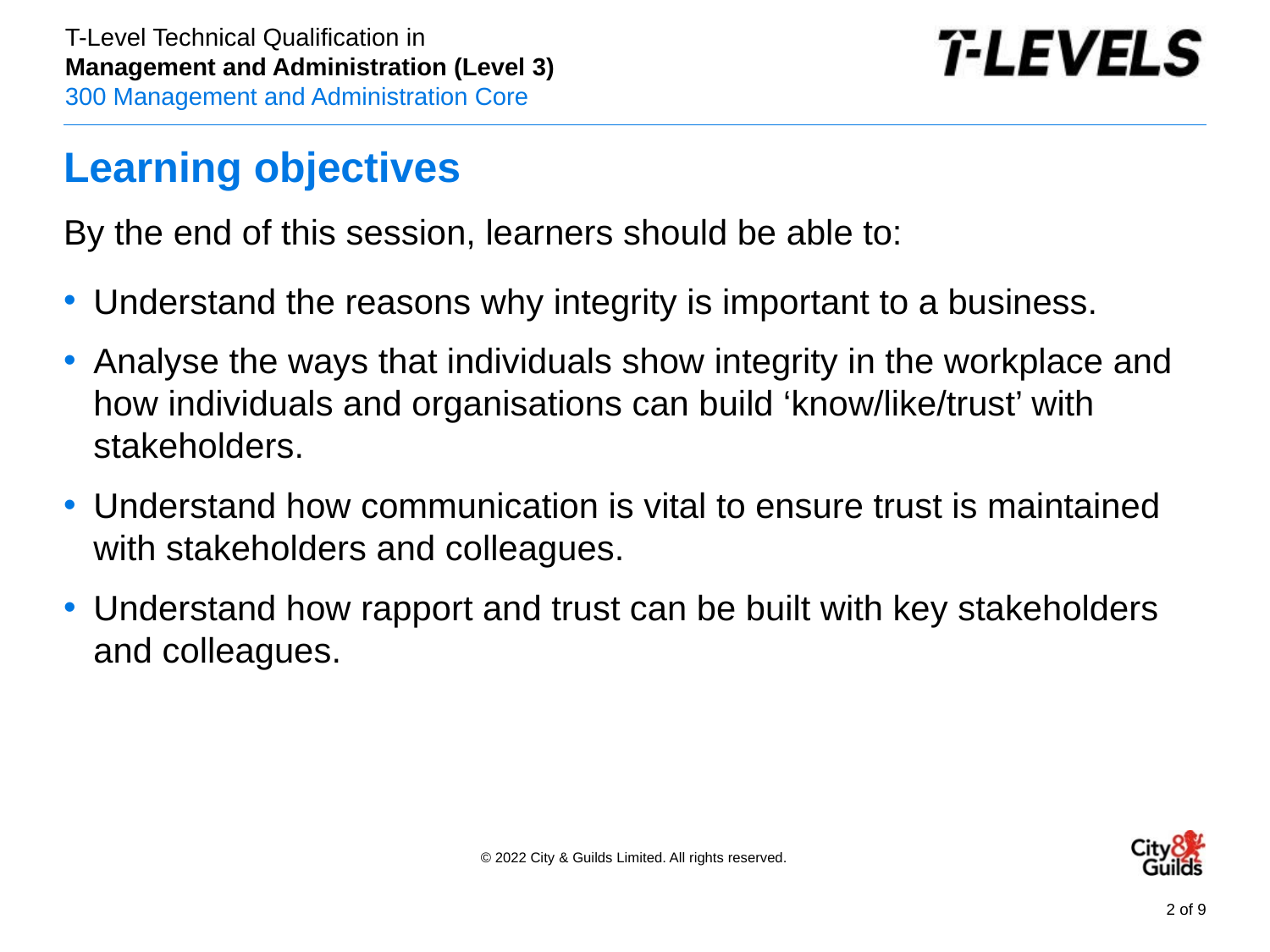

# Learning objectives
By the end of this session, learners should be able to:
Understand the reasons why integrity is important to a business.
Analyse the ways that individuals show integrity in the workplace and how individuals and organisations can build ‘know/like/trust’ with stakeholders.
Understand how communication is vital to ensure trust is maintained with stakeholders and colleagues.
Understand how rapport and trust can be built with key stakeholders and colleagues.